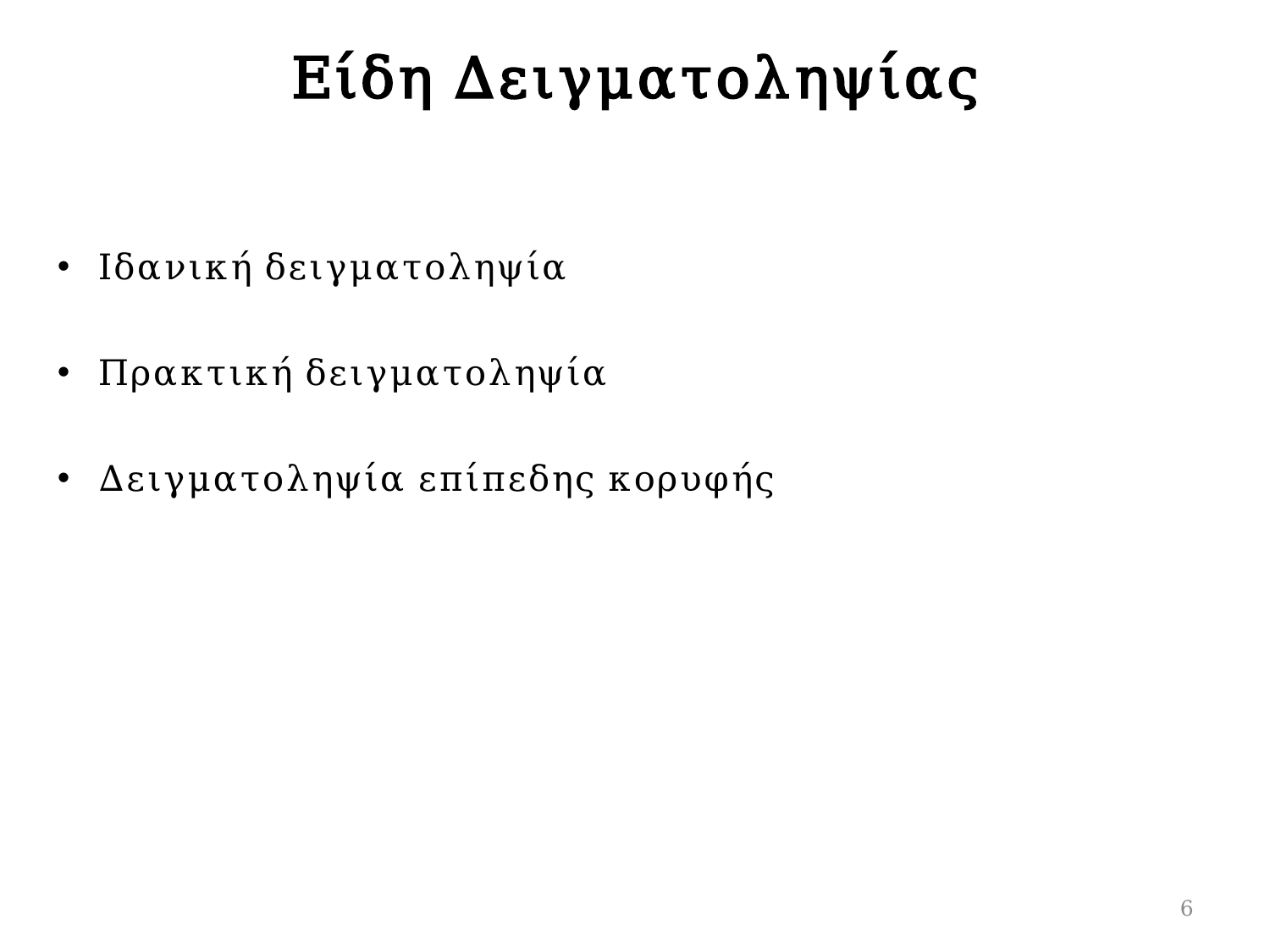

# Είδη Δειγματοληψίας
Ιδανική δειγματοληψία
Πρακτική δειγματοληψία
Δειγματοληψία επίπεδης κορυφής
6